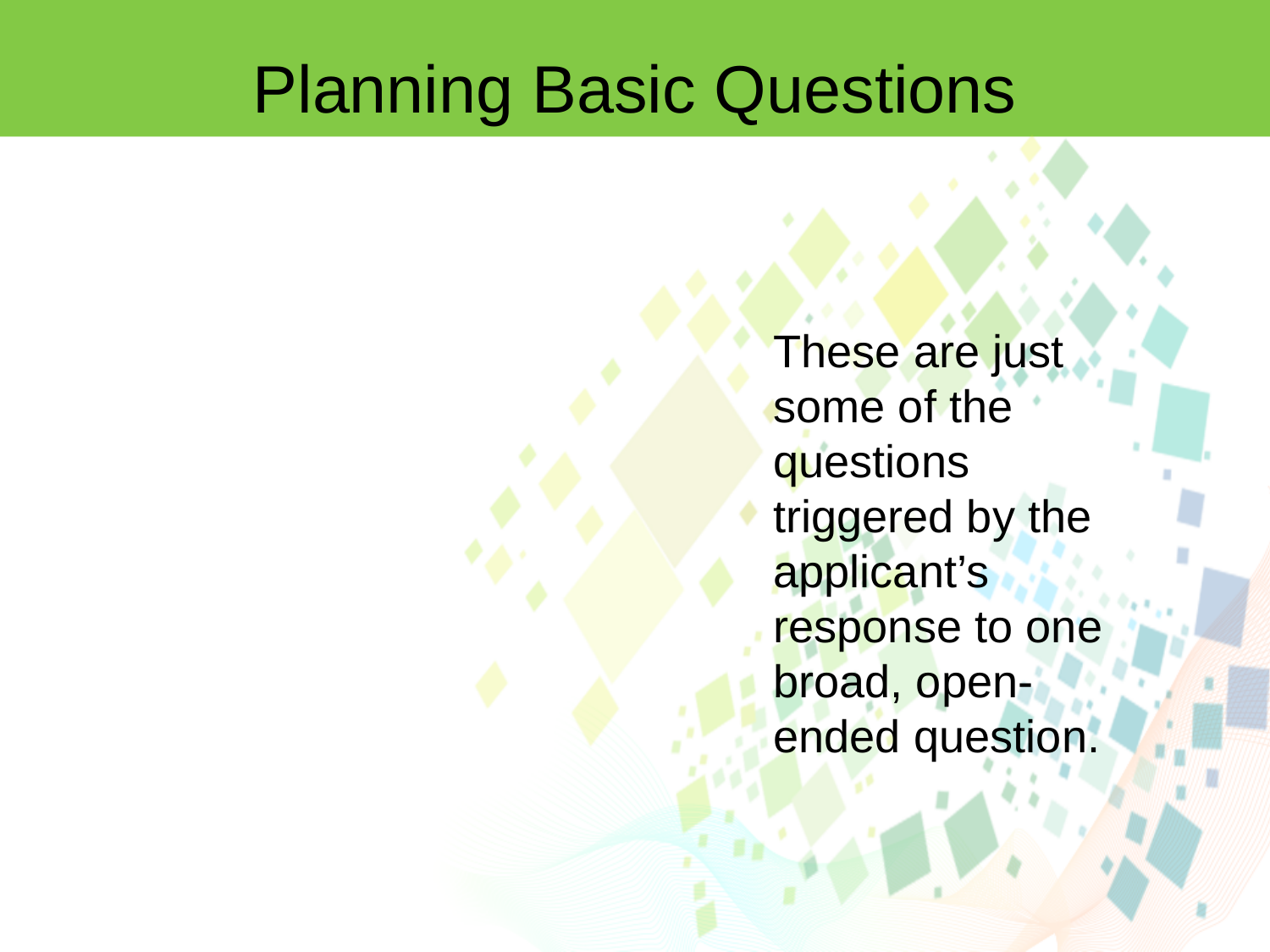

Planning Basic Questions
These are just some of the questions triggered by the applicant’s response to one
broad, open-ended question.